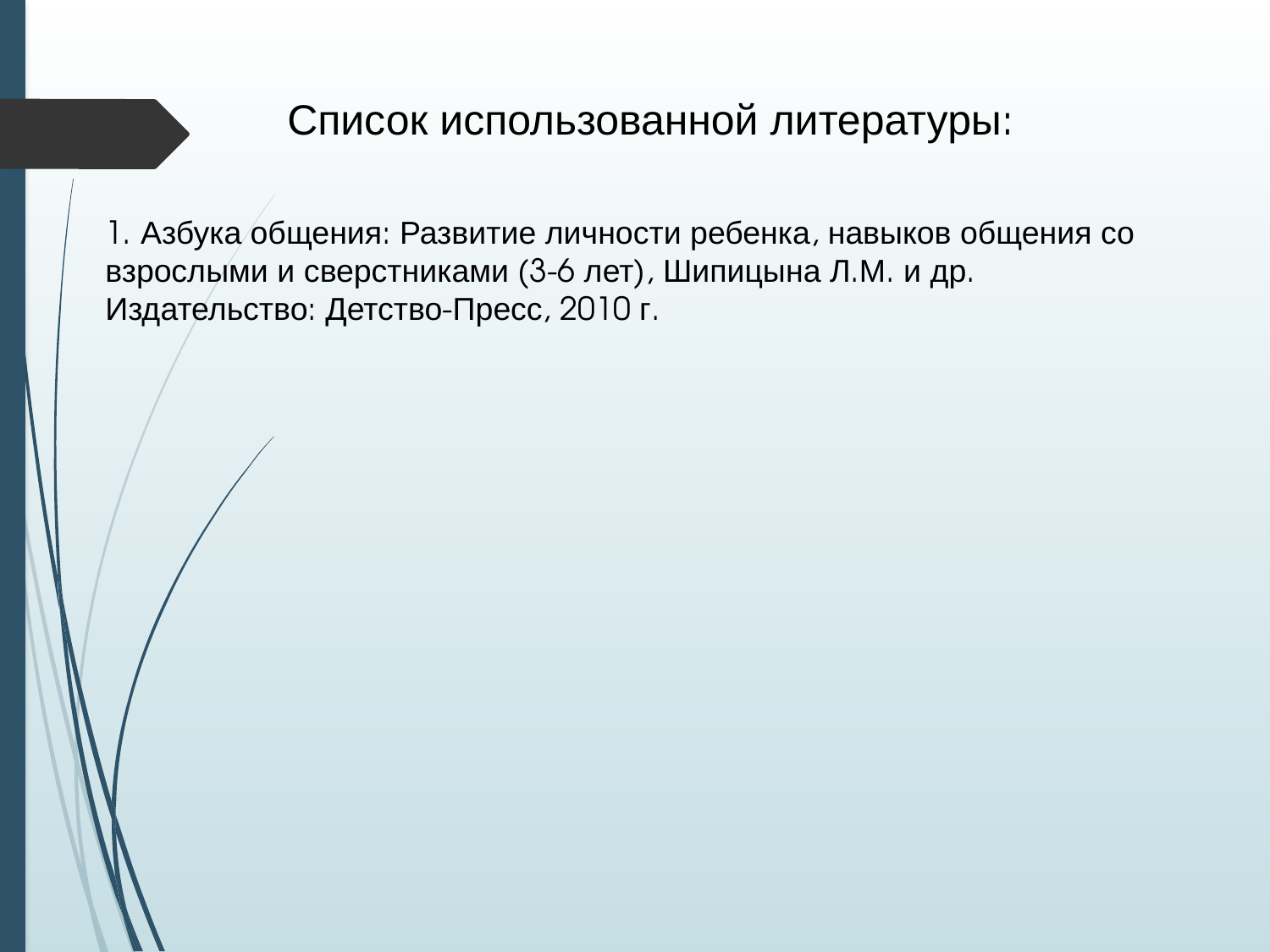

Список использованной литературы:
1. Азбука общения: Развитие личности ребенка, навыков общения со взрослыми и сверстниками (3-6 лет), Шипицына Л.М. и др.
Издательство: Детство-Пресс, 2010 г.